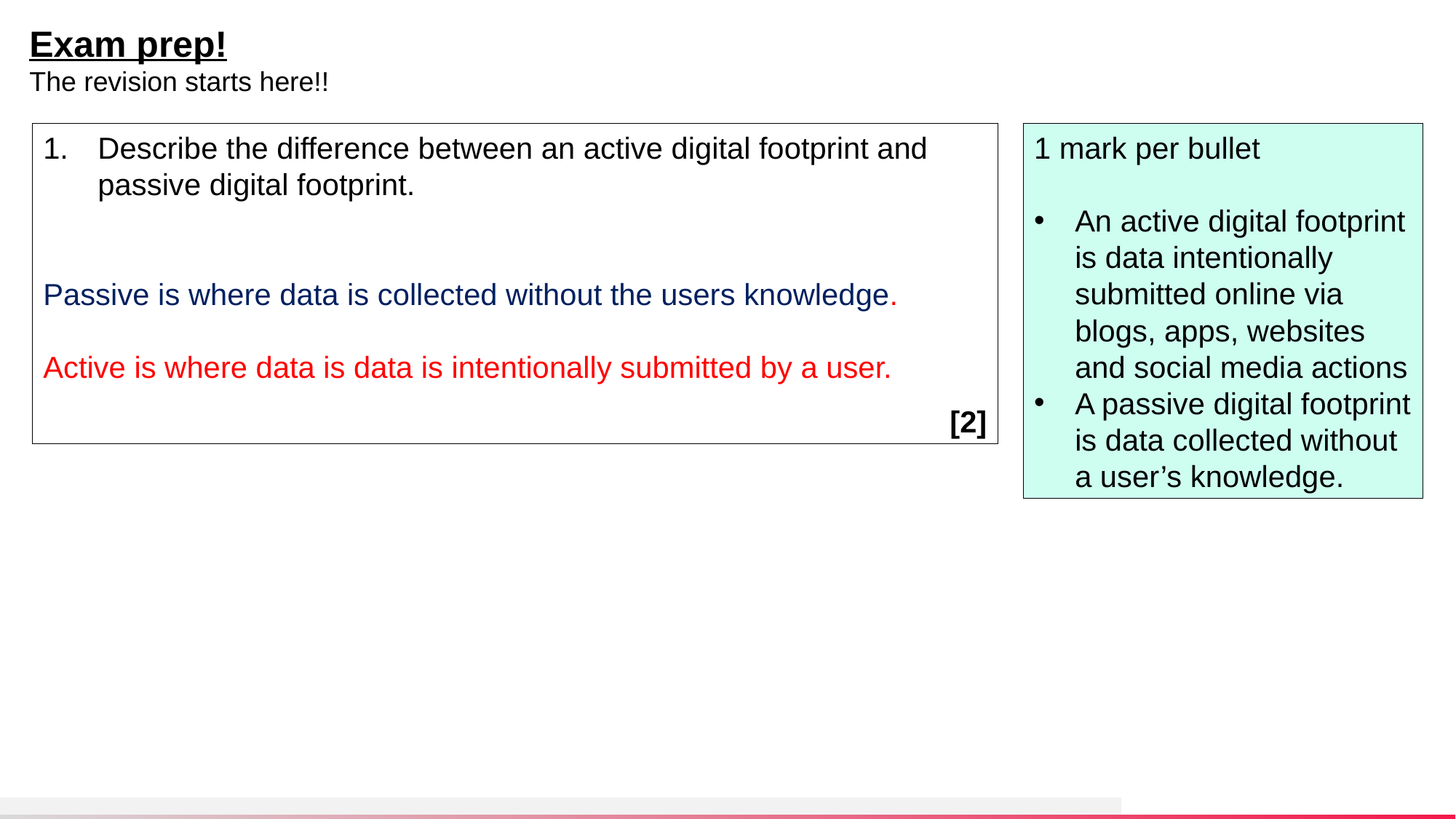

Exam prep!
The revision starts here!!
Describe the difference between an active digital footprint and passive digital footprint.

Passive is where data is collected without the users knowledge. Active is where data is data is intentionally submitted by a user.
              [2]
1 mark per bullet

An active digital footprint is data intentionally submitted online via blogs, apps, websites and social media actions
A passive digital footprint is data collected without a user’s knowledge.